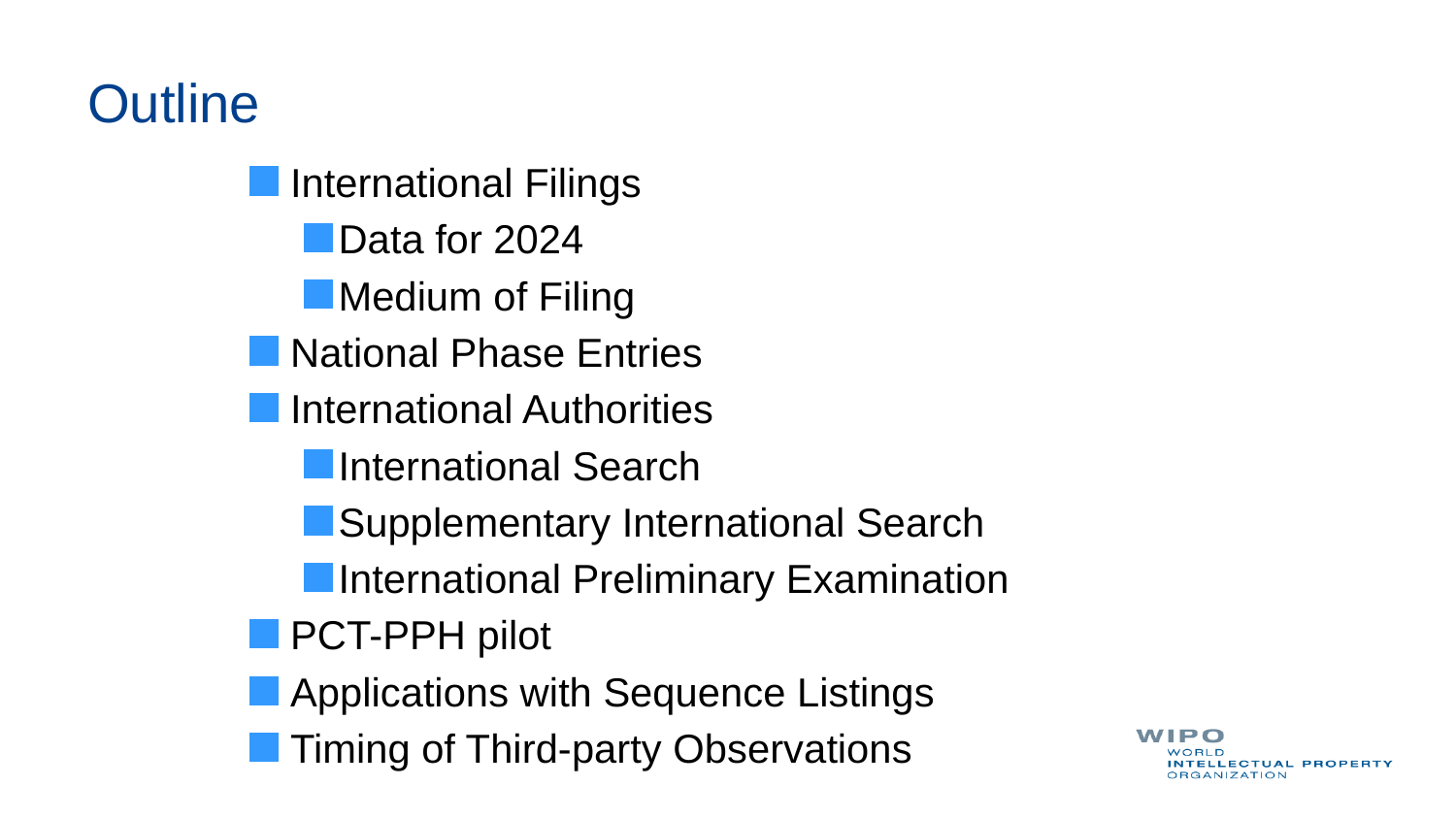

# Outline
International Filings
Data for 2024
Medium of Filing
National Phase Entries
International Authorities
International Search
Supplementary International Search
International Preliminary Examination
PCT-PPH pilot
Applications with Sequence Listings
Timing of Third-party Observations